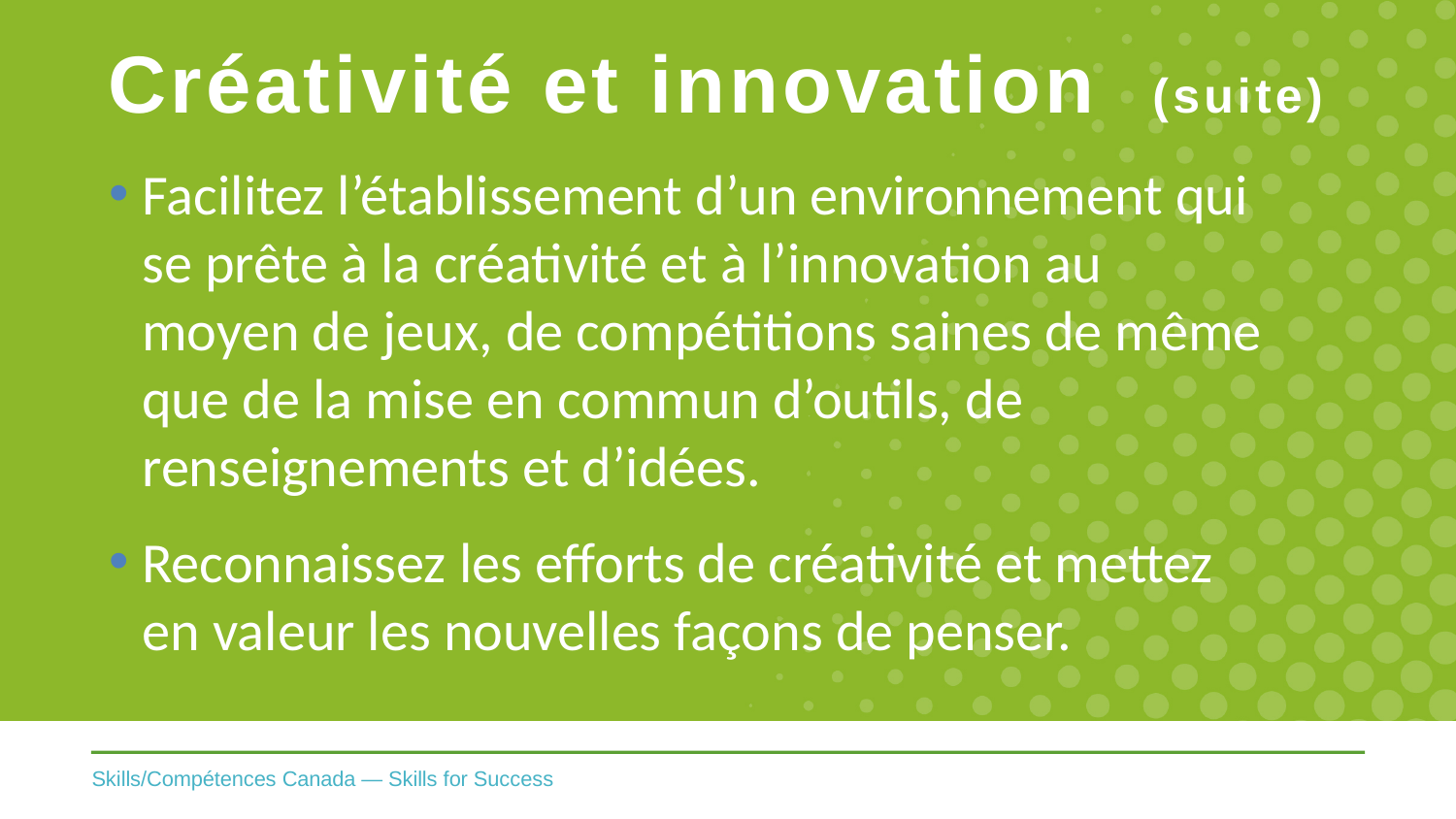

# Créativité et innovation   (suite)
Facilitez l’établissement d’un environnement qui se prête à la créativité et à l’innovation au moyen de jeux, de compétitions saines de même que de la mise en commun d’outils, de renseignements et d’idées.
Reconnaissez les efforts de créativité et mettez en valeur les nouvelles façons de penser.